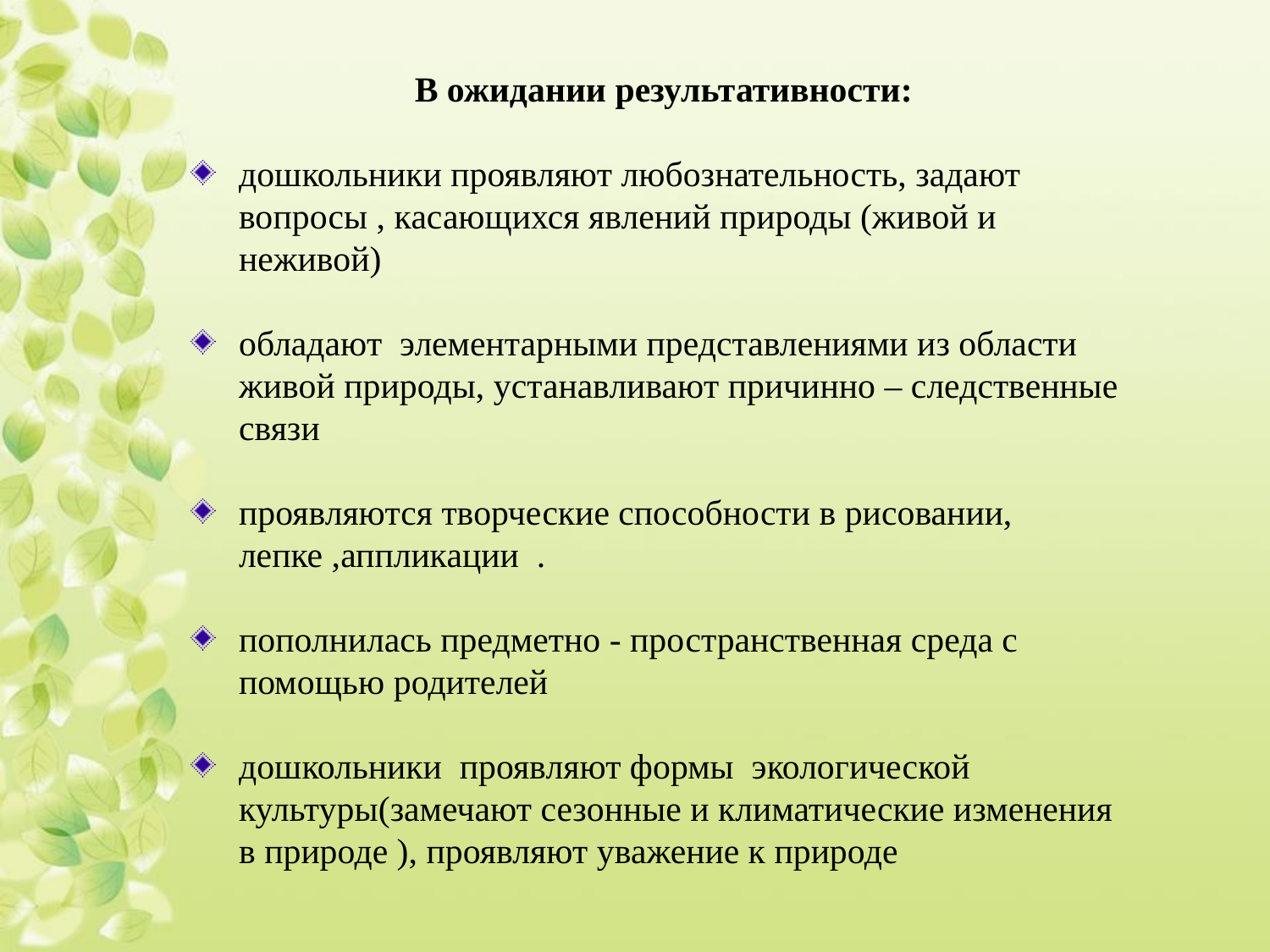

В ожидании результативности:

дошкольники проявляют любознательность, задают вопросы , касающихся явлений природы (живой и неживой)

обладают  элементарными представлениями из области живой природы, устанавливают причинно – следственные связи

проявляются творческие способности в рисовании,  лепке ,аппликации  .

пополнилась предметно - пространственная среда с помощью родителей

дошкольники  проявляют формы  экологической культуры(замечают сезонные и климатические изменения в природе ), проявляют уважение к природе